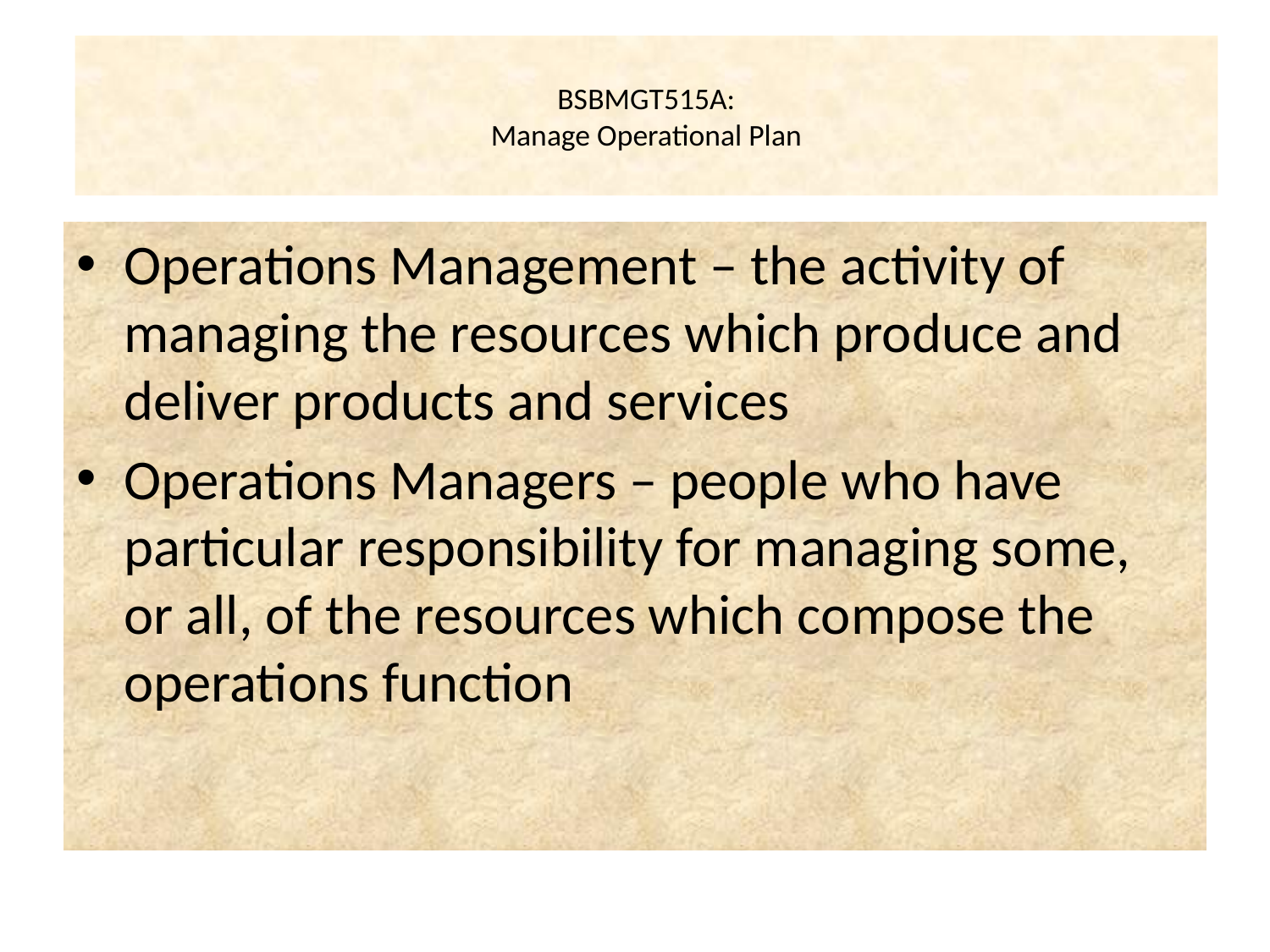

# BSBMGT515A: Manage Operational Plan
Operations Management – the activity of managing the resources which produce and deliver products and services
Operations Managers – people who have particular responsibility for managing some, or all, of the resources which compose the operations function